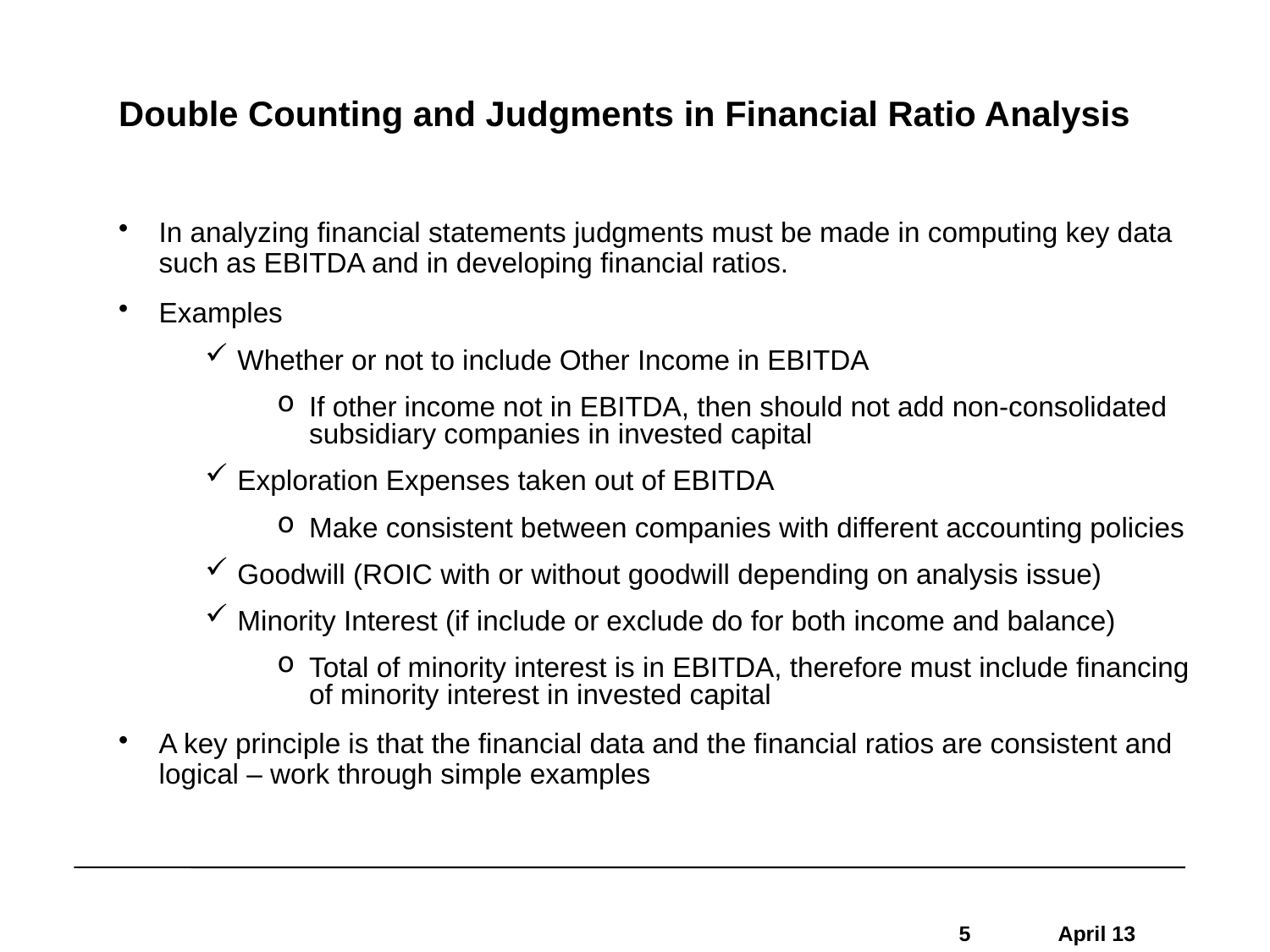

# Double Counting and Judgments in Financial Ratio Analysis
In analyzing financial statements judgments must be made in computing key data such as EBITDA and in developing financial ratios.
Examples
Whether or not to include Other Income in EBITDA
If other income not in EBITDA, then should not add non-consolidated subsidiary companies in invested capital
Exploration Expenses taken out of EBITDA
Make consistent between companies with different accounting policies
Goodwill (ROIC with or without goodwill depending on analysis issue)
Minority Interest (if include or exclude do for both income and balance)
Total of minority interest is in EBITDA, therefore must include financing of minority interest in invested capital
A key principle is that the financial data and the financial ratios are consistent and logical – work through simple examples